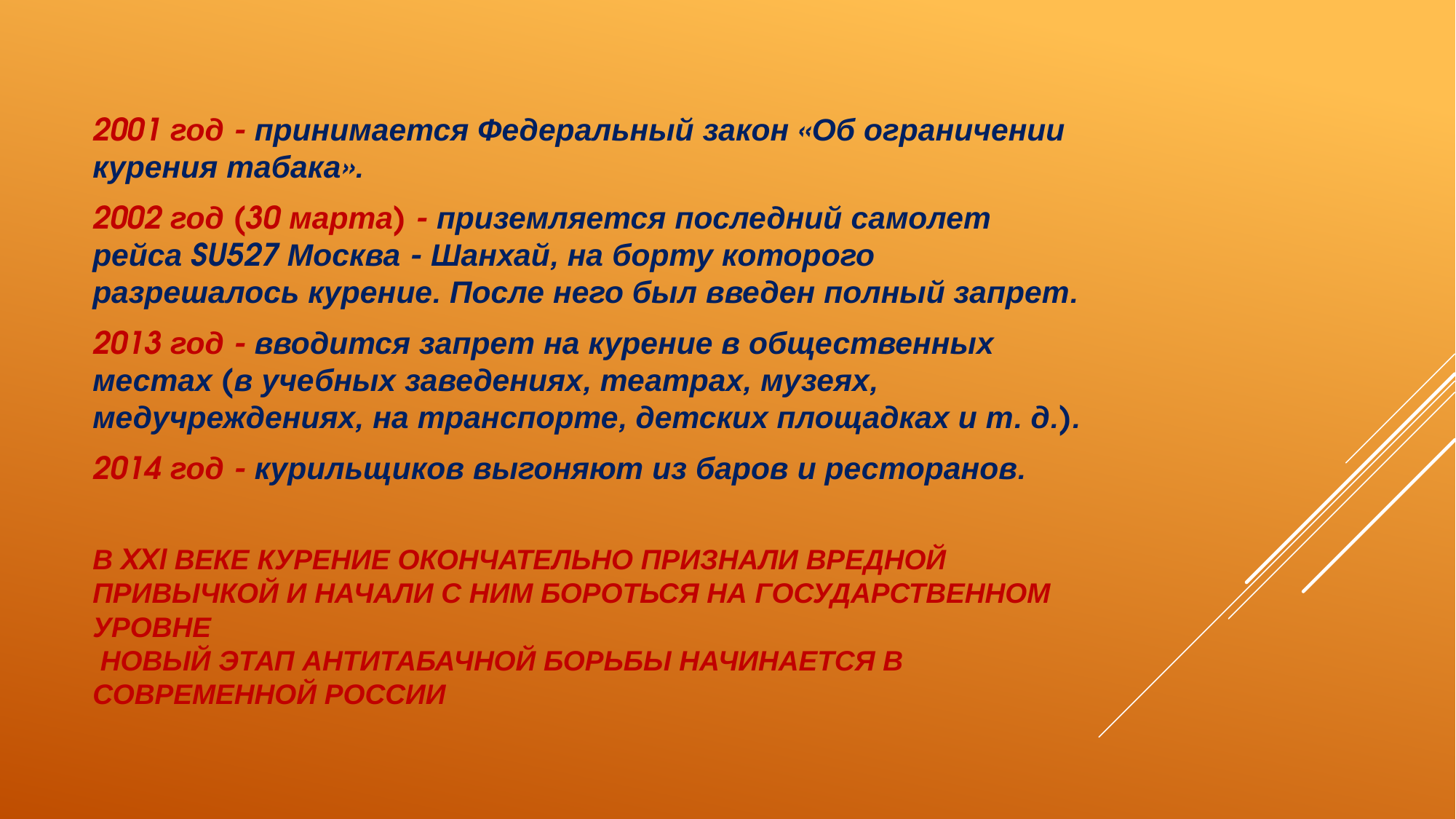

2001 год - принимается Федеральный закон «Об ограничении курения табака».
2002 год (30 марта) - приземляется последний самолет рейса SU527 Москва - Шанхай, на борту которого разрешалось курение. После него был введен полный запрет.
2013 год - вводится запрет на курение в общественных местах (в учебных заведениях, театрах, музеях, медучреждениях, на транспорте, детских площадках и т. д.).
2014 год - курильщиков выгоняют из баров и ресторанов.
# В XXI веке курение окончательно признали вредной привычкой и начали с ним бороться на государственном уровне новый этап антитабачной борьбы начинается в современной России